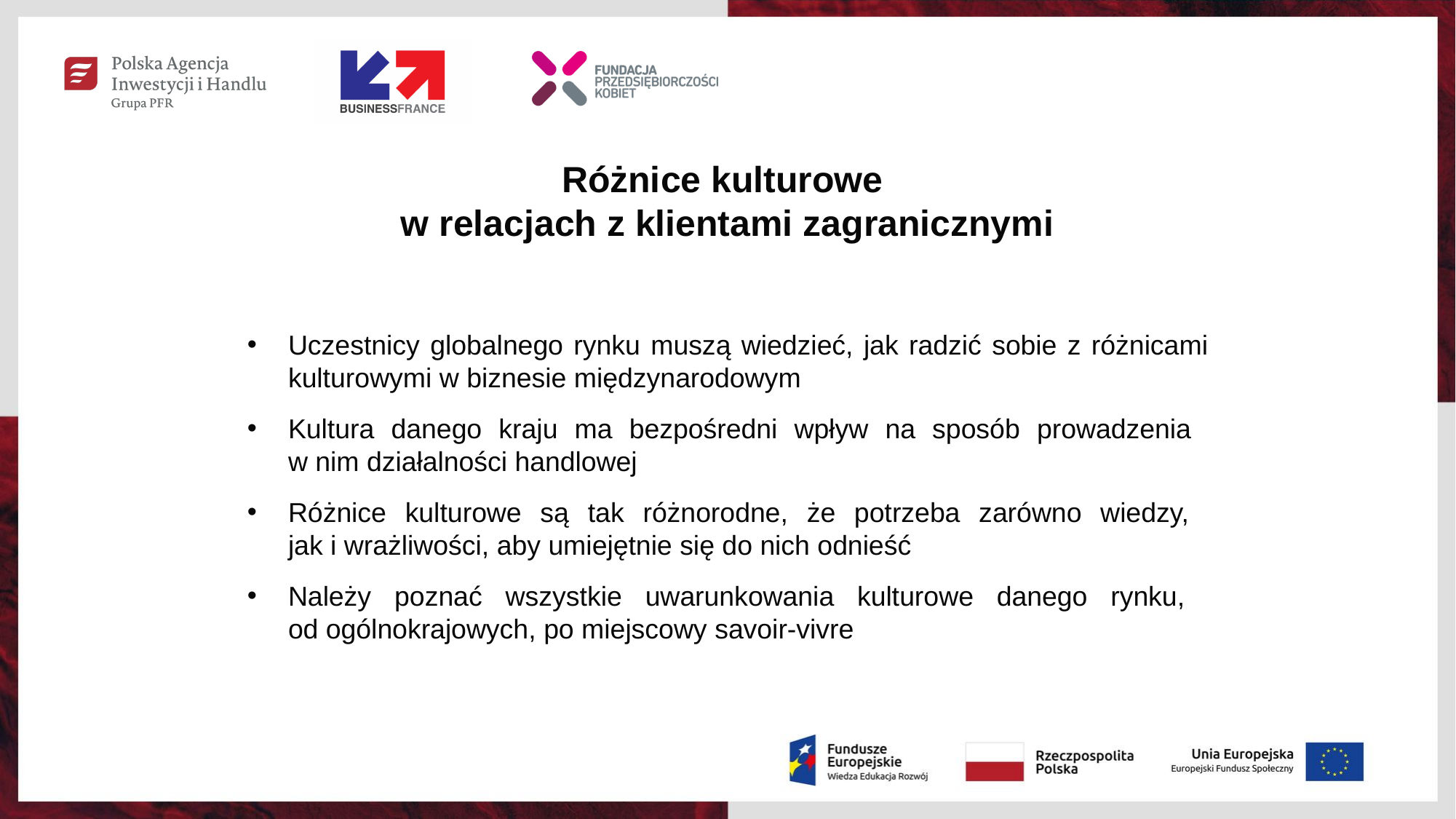

Różnice kulturowe
w relacjach z klientami zagranicznymi
Uczestnicy globalnego rynku muszą wiedzieć, jak radzić sobie z różnicami kulturowymi w biznesie międzynarodowym
Kultura danego kraju ma bezpośredni wpływ na sposób prowadzenia
w nim działalności handlowej
Różnice kulturowe są tak różnorodne, że potrzeba zarówno wiedzy,
jak i wrażliwości, aby umiejętnie się do nich odnieść
Należy poznać wszystkie uwarunkowania kulturowe danego rynku,
od ogólnokrajowych, po miejscowy savoir-vivre